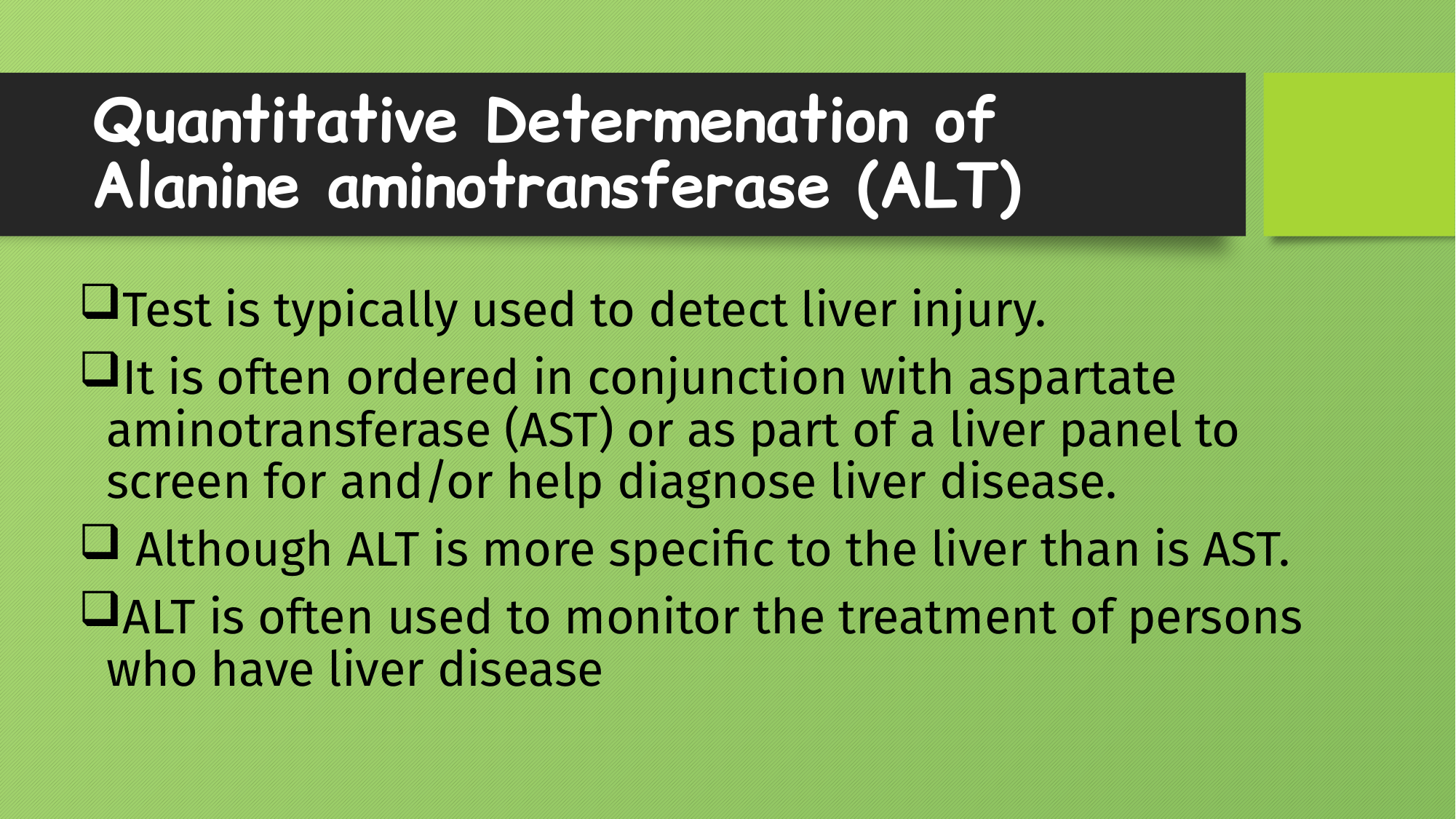

# Quantitative Determenation of Alanine aminotransferase (ALT)
Test is typically used to detect liver injury.
It is often ordered in conjunction with aspartate aminotransferase (AST) or as part of a liver panel to screen for and/or help diagnose liver disease.
 Although ALT is more specific to the liver than is AST.
ALT is often used to monitor the treatment of persons who have liver disease